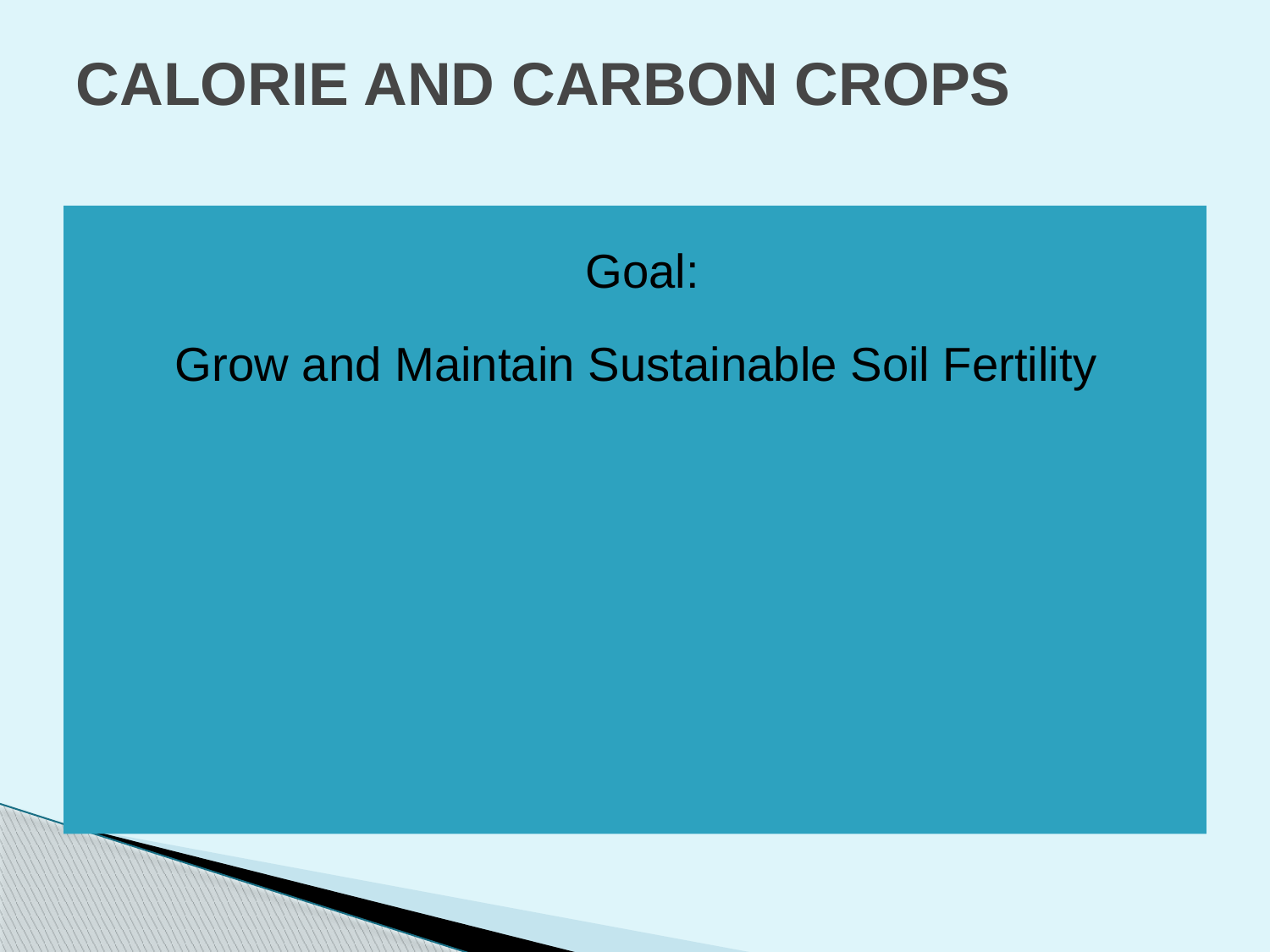

# CALORIE AND CARBON CROPS
Goal:
Grow and Maintain Sustainable Soil Fertility